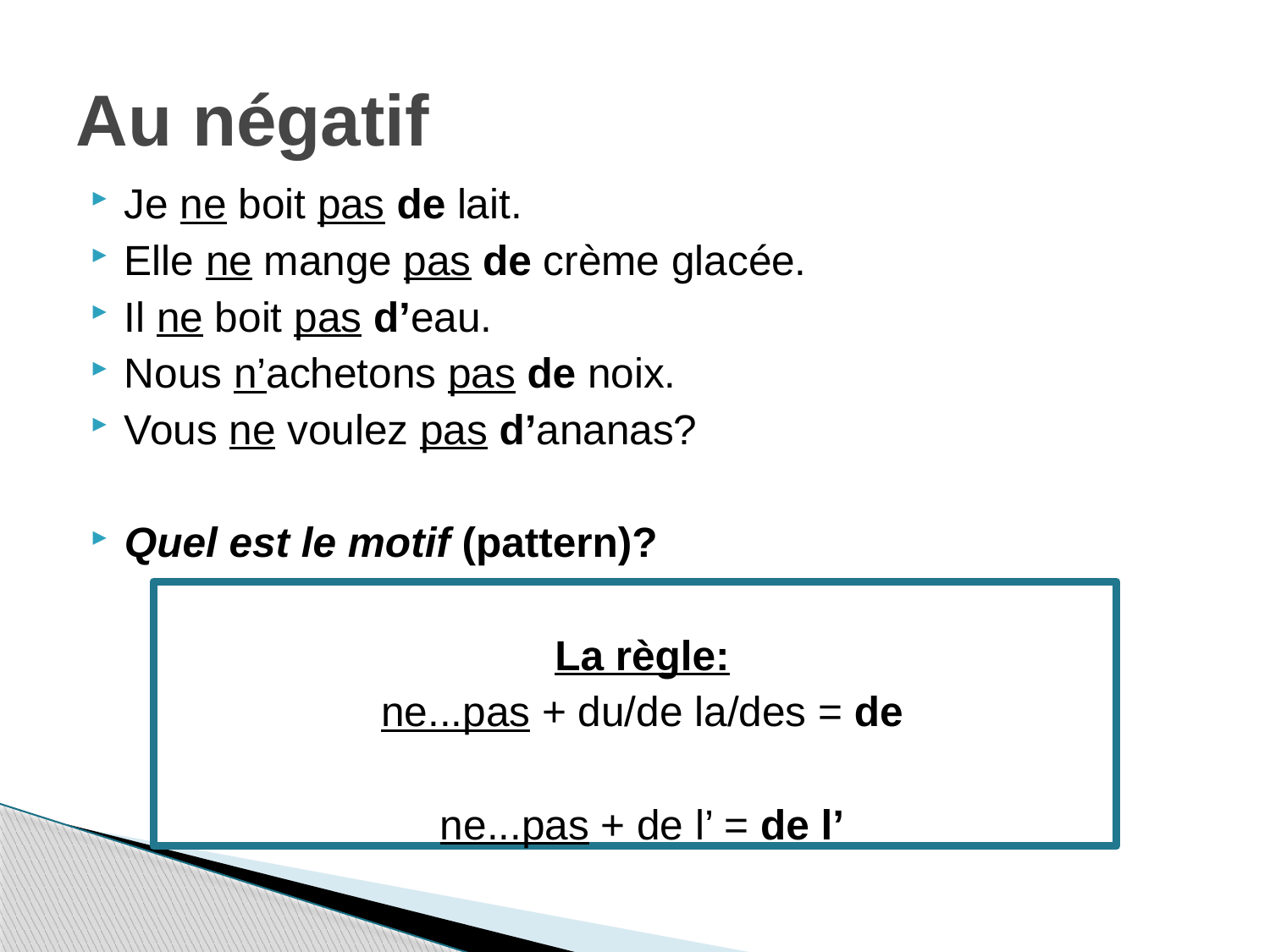

# Au négatif
Je ne boit pas de lait.
Elle ne mange pas de crème glacée.
Il ne boit pas d’eau.
Nous n’achetons pas de noix.
Vous ne voulez pas d’ananas?

Quel est le motif (pattern)?

La règle:
ne...pas + du/de la/des = de

ne...pas + de l’ = de l’